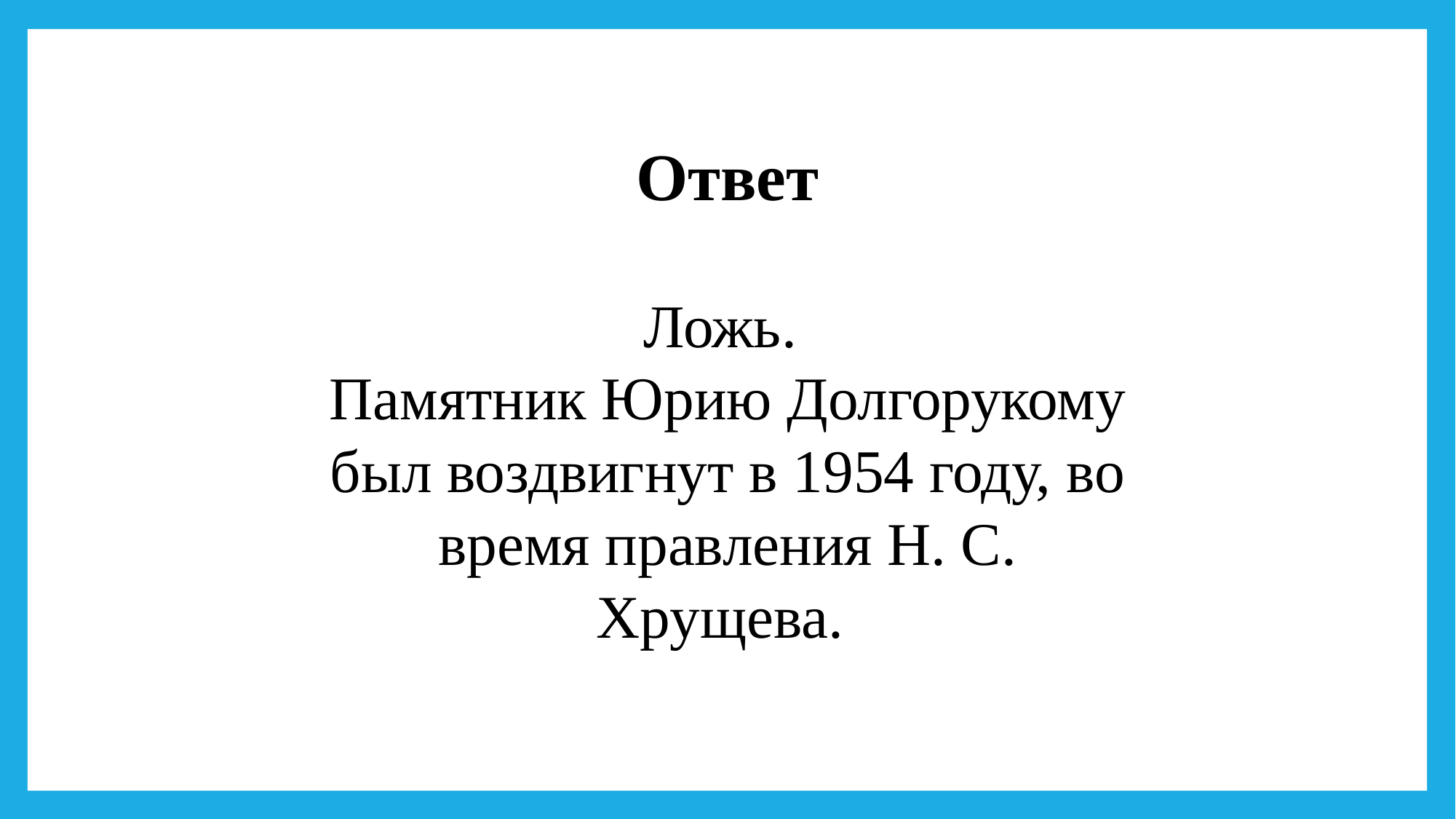

Ответ

Ложь.
Памятник Юрию Долгорукому был воздвигнут в 1954 году, во время правления Н. С. Хрущева.